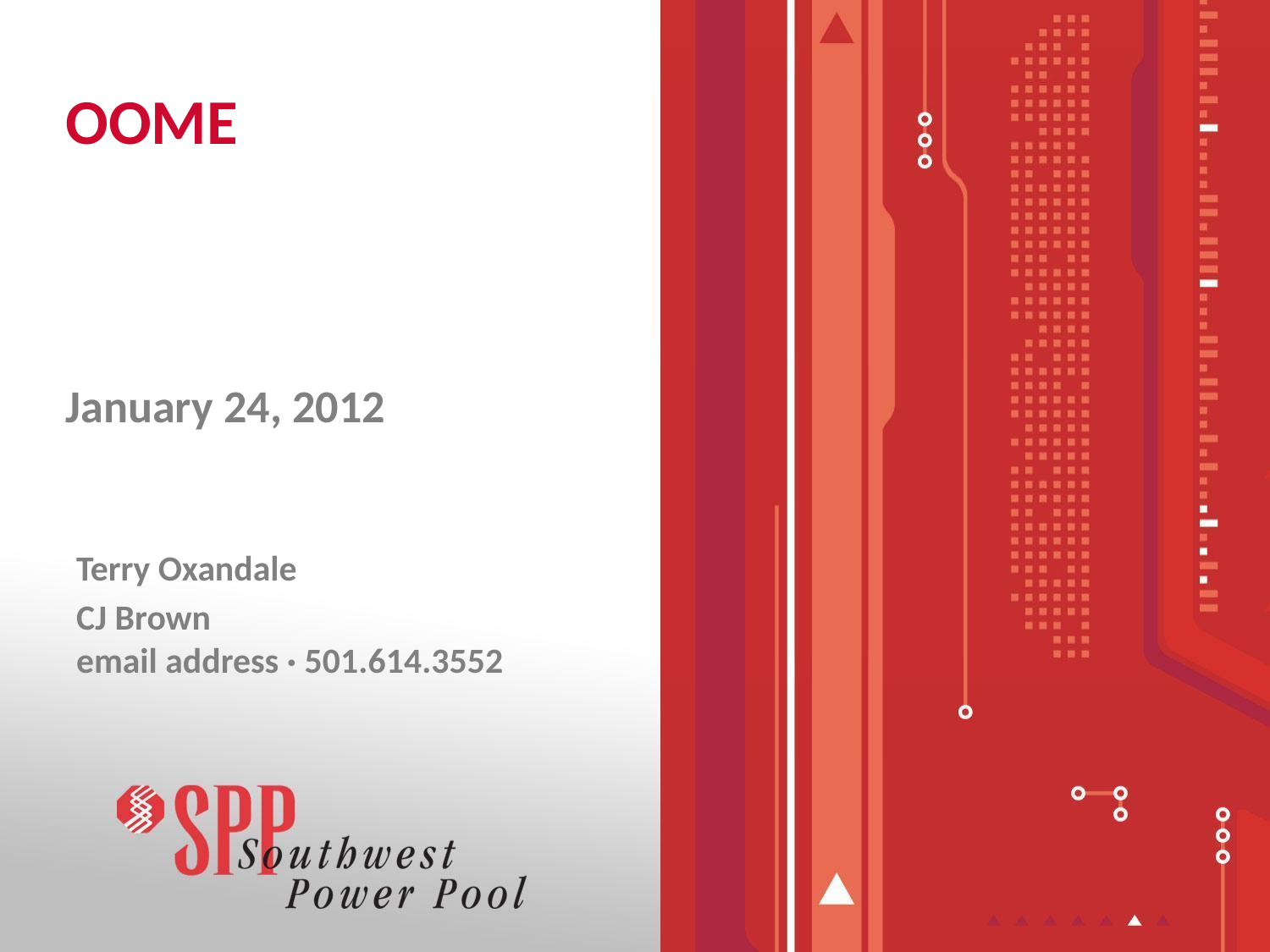

# OOME
January 24, 2012
Terry Oxandale
CJ Brown
email address · 501.614.3552